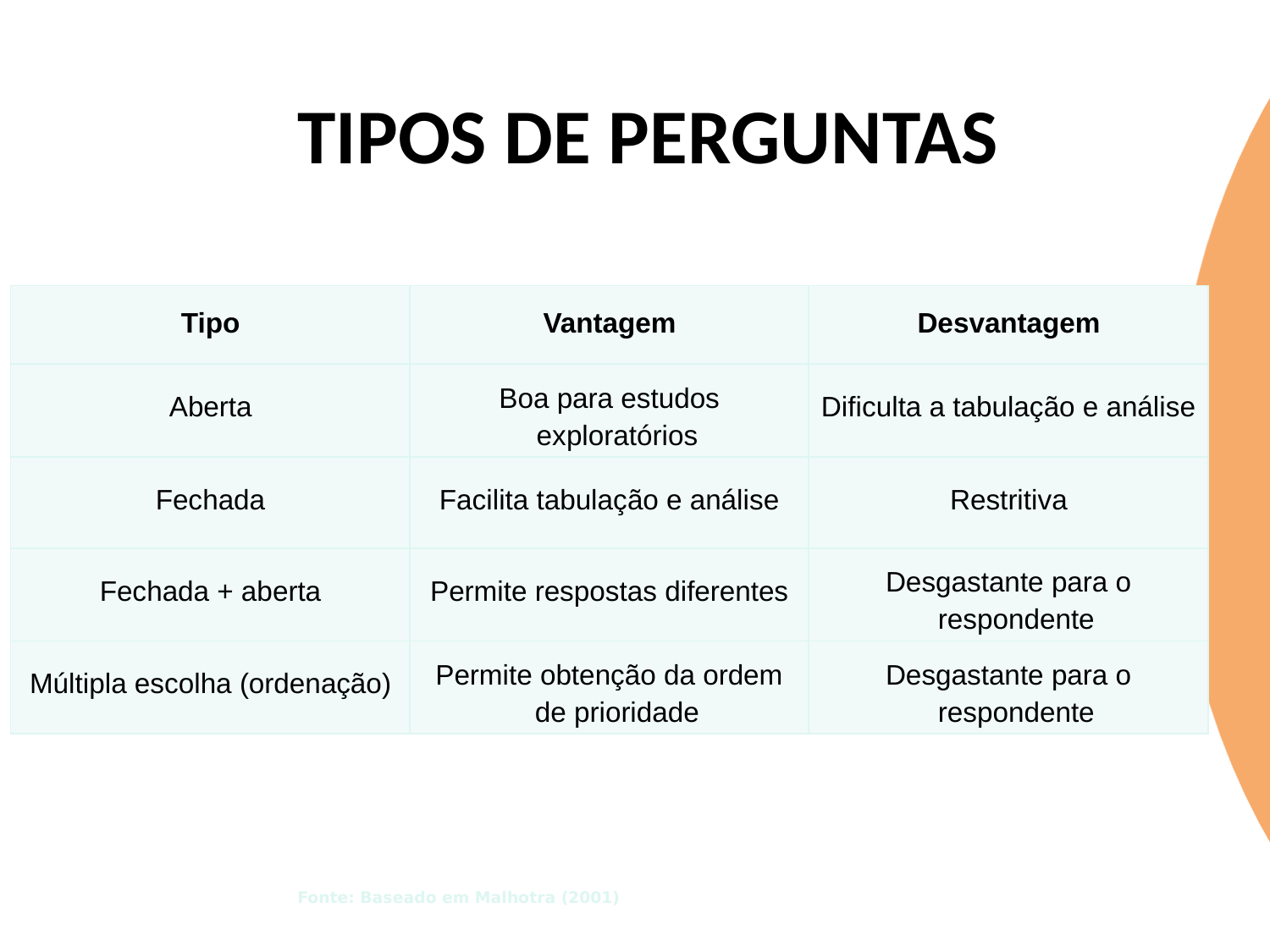

# TIPOS DE PERGUNTAS
| Tipo | Vantagem | Desvantagem |
| --- | --- | --- |
| Aberta | Boa para estudos exploratórios | Dificulta a tabulação e análise |
| Fechada | Facilita tabulação e análise | Restritiva |
| Fechada + aberta | Permite respostas diferentes | Desgastante para o respondente |
| Múltipla escolha (ordenação) | Permite obtenção da ordem de prioridade | Desgastante para o respondente |
Fonte: Baseado em Malhotra (2001)